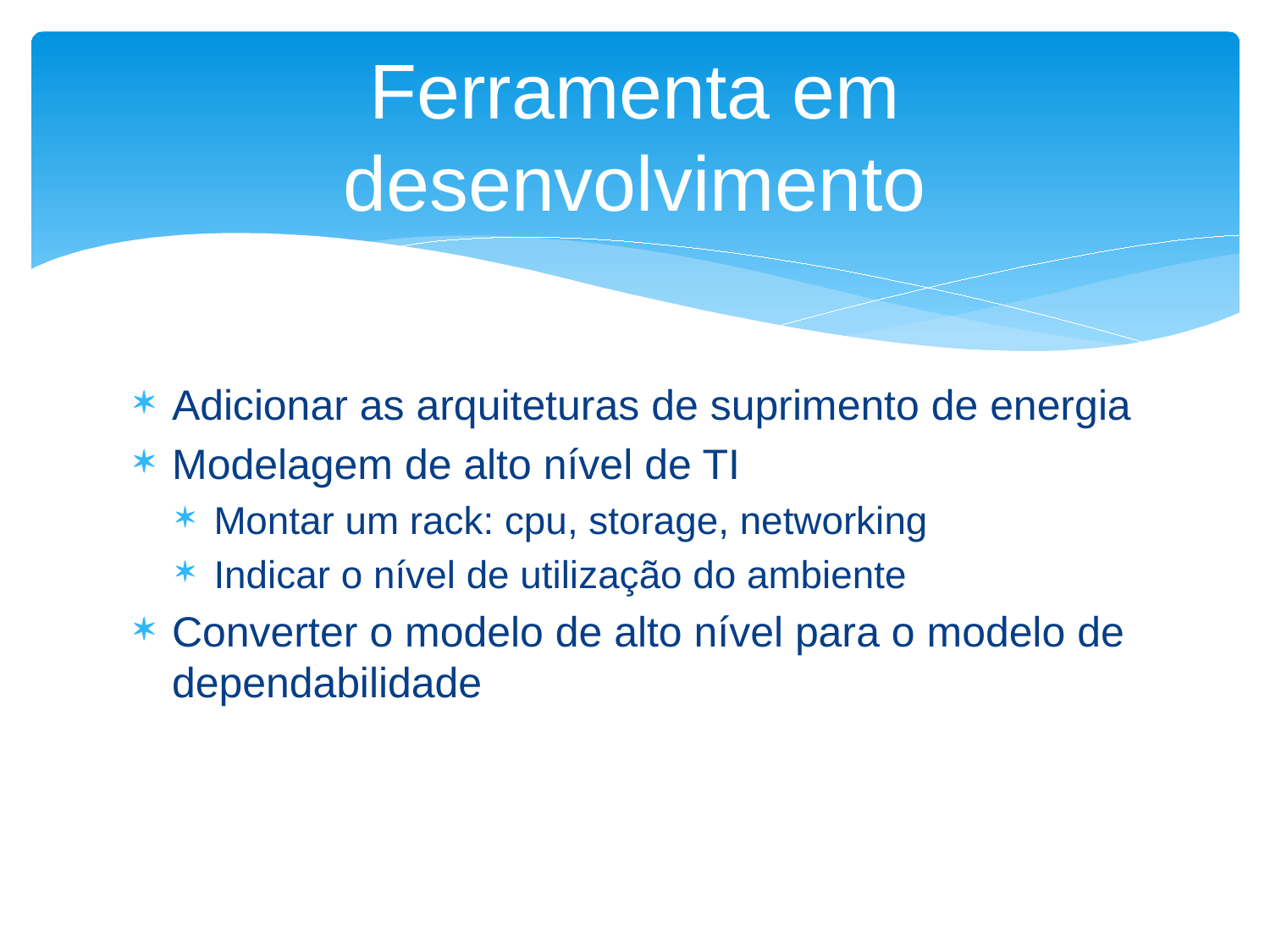

# Ferramenta em desenvolvimento
Adicionar as arquiteturas de suprimento de energia
Modelagem de alto nível de TI
Montar um rack: cpu, storage, networking
Indicar o nível de utilização do ambiente
Converter o modelo de alto nível para o modelo de dependabilidade